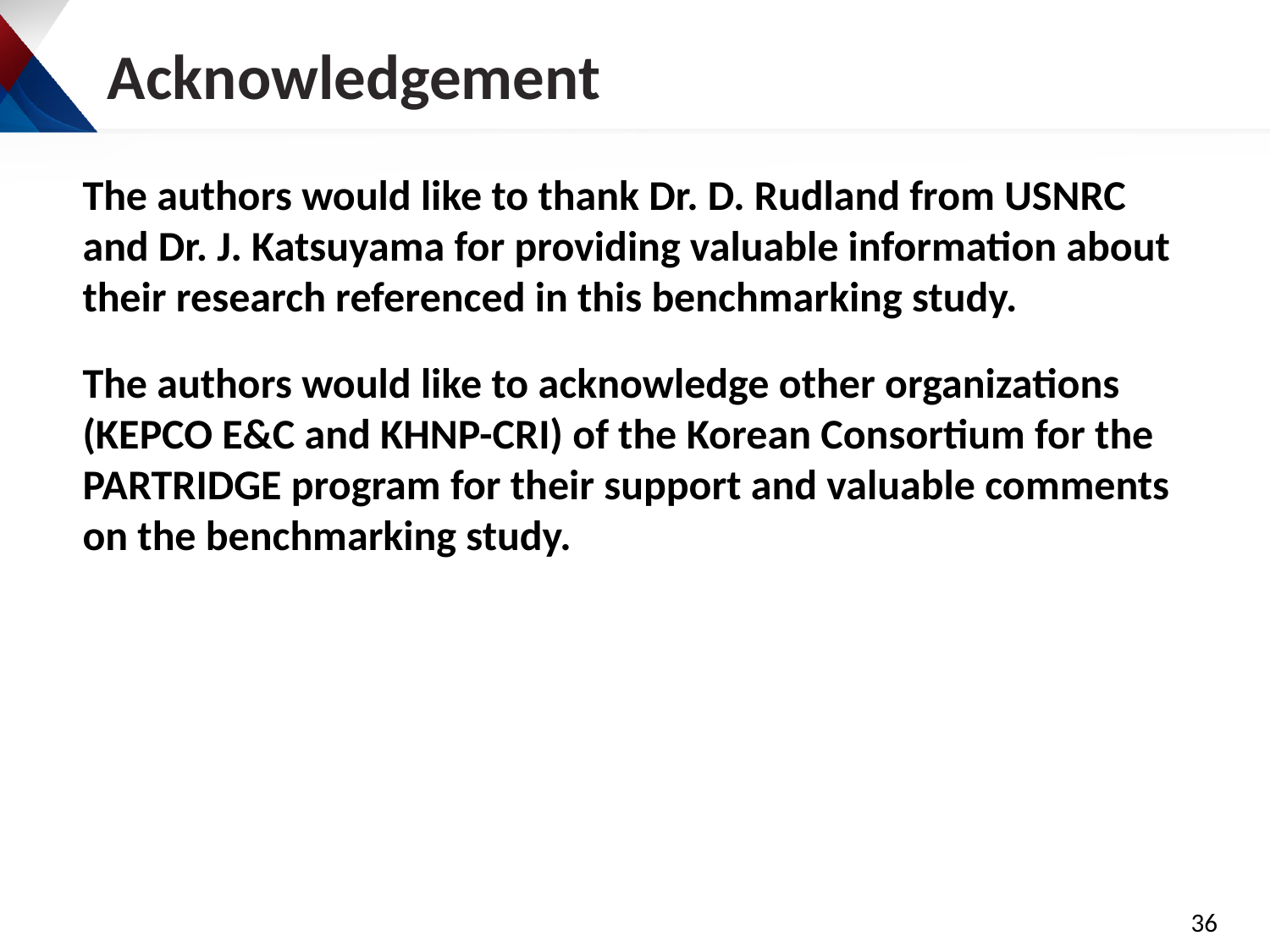

# Acknowledgement
The authors would like to thank Dr. D. Rudland from USNRC and Dr. J. Katsuyama for providing valuable information about their research referenced in this benchmarking study.
The authors would like to acknowledge other organizations (KEPCO E&C and KHNP-CRI) of the Korean Consortium for the PARTRIDGE program for their support and valuable comments on the benchmarking study.

36